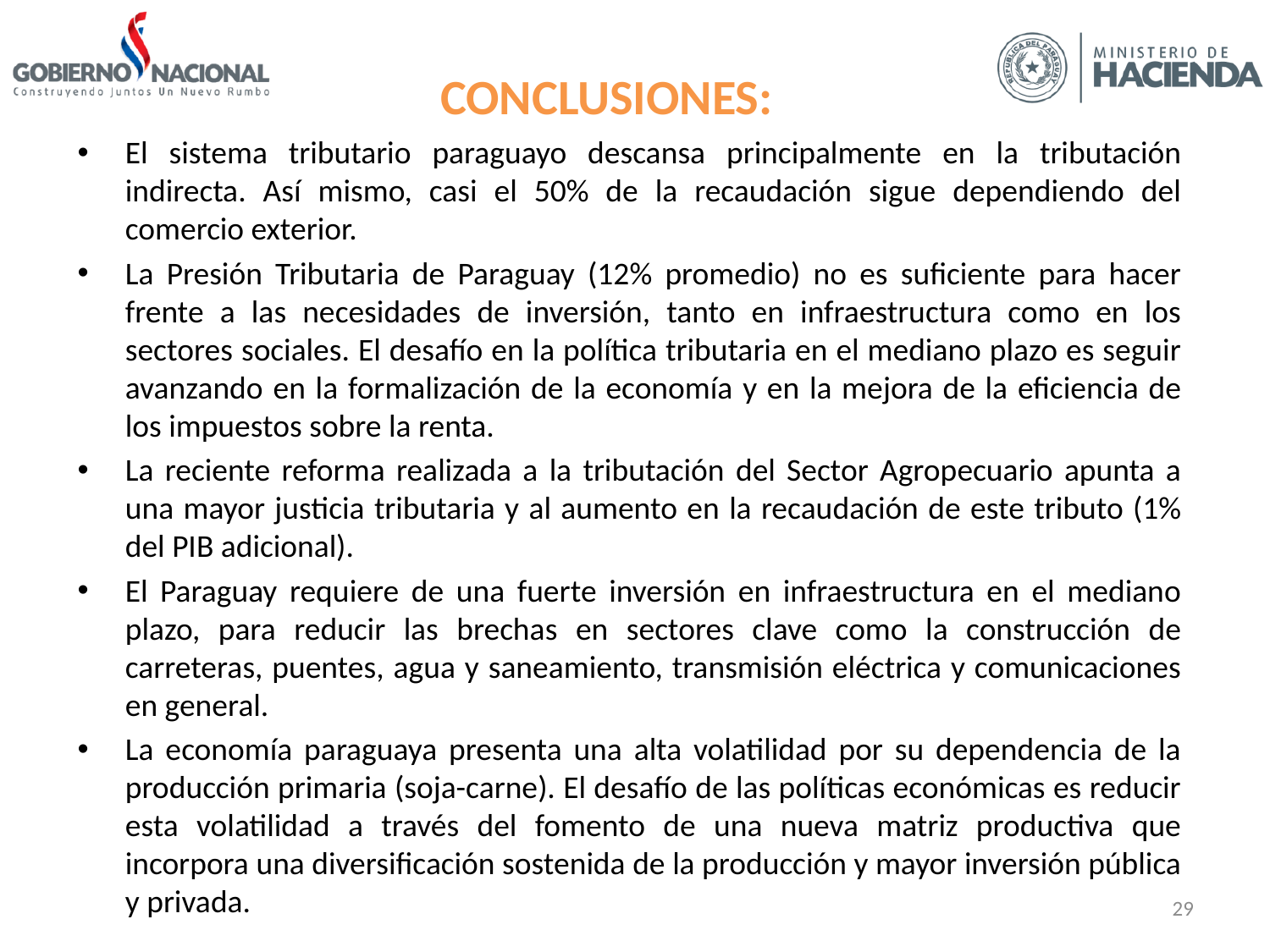

CONCLUSIONES:
El sistema tributario paraguayo descansa principalmente en la tributación indirecta. Así mismo, casi el 50% de la recaudación sigue dependiendo del comercio exterior.
La Presión Tributaria de Paraguay (12% promedio) no es suficiente para hacer frente a las necesidades de inversión, tanto en infraestructura como en los sectores sociales. El desafío en la política tributaria en el mediano plazo es seguir avanzando en la formalización de la economía y en la mejora de la eficiencia de los impuestos sobre la renta.
La reciente reforma realizada a la tributación del Sector Agropecuario apunta a una mayor justicia tributaria y al aumento en la recaudación de este tributo (1% del PIB adicional).
El Paraguay requiere de una fuerte inversión en infraestructura en el mediano plazo, para reducir las brechas en sectores clave como la construcción de carreteras, puentes, agua y saneamiento, transmisión eléctrica y comunicaciones en general.
La economía paraguaya presenta una alta volatilidad por su dependencia de la producción primaria (soja-carne). El desafío de las políticas económicas es reducir esta volatilidad a través del fomento de una nueva matriz productiva que incorpora una diversificación sostenida de la producción y mayor inversión pública y privada.
29